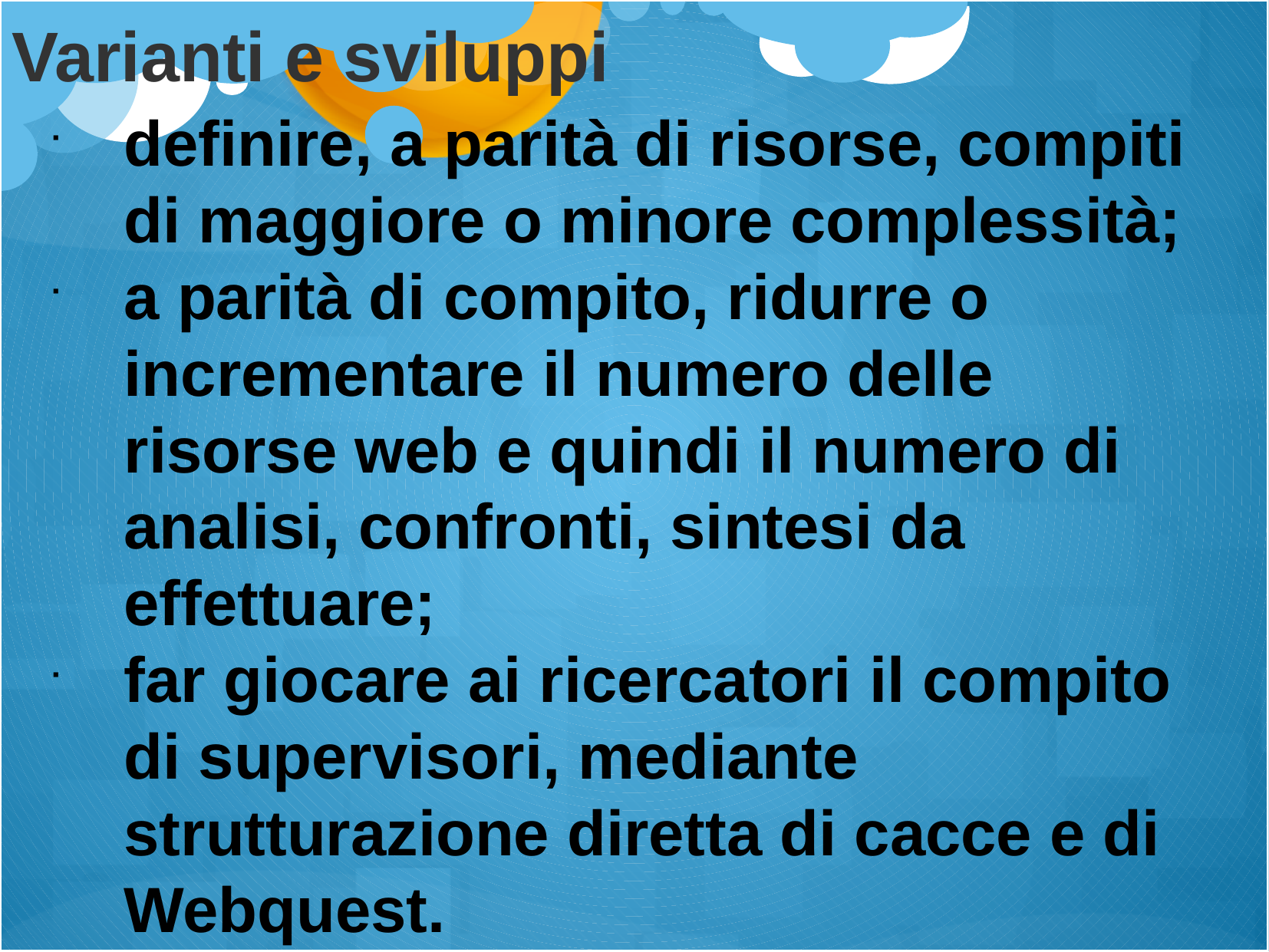

Varianti e sviluppi
definire, a parità di risorse, compiti di maggiore o minore complessità;
a parità di compito, ridurre o incrementare il numero delle risorse web e quindi il numero di analisi, confronti, sintesi da effettuare;
far giocare ai ricercatori il compito di supervisori, mediante strutturazione diretta di cacce e di Webquest.